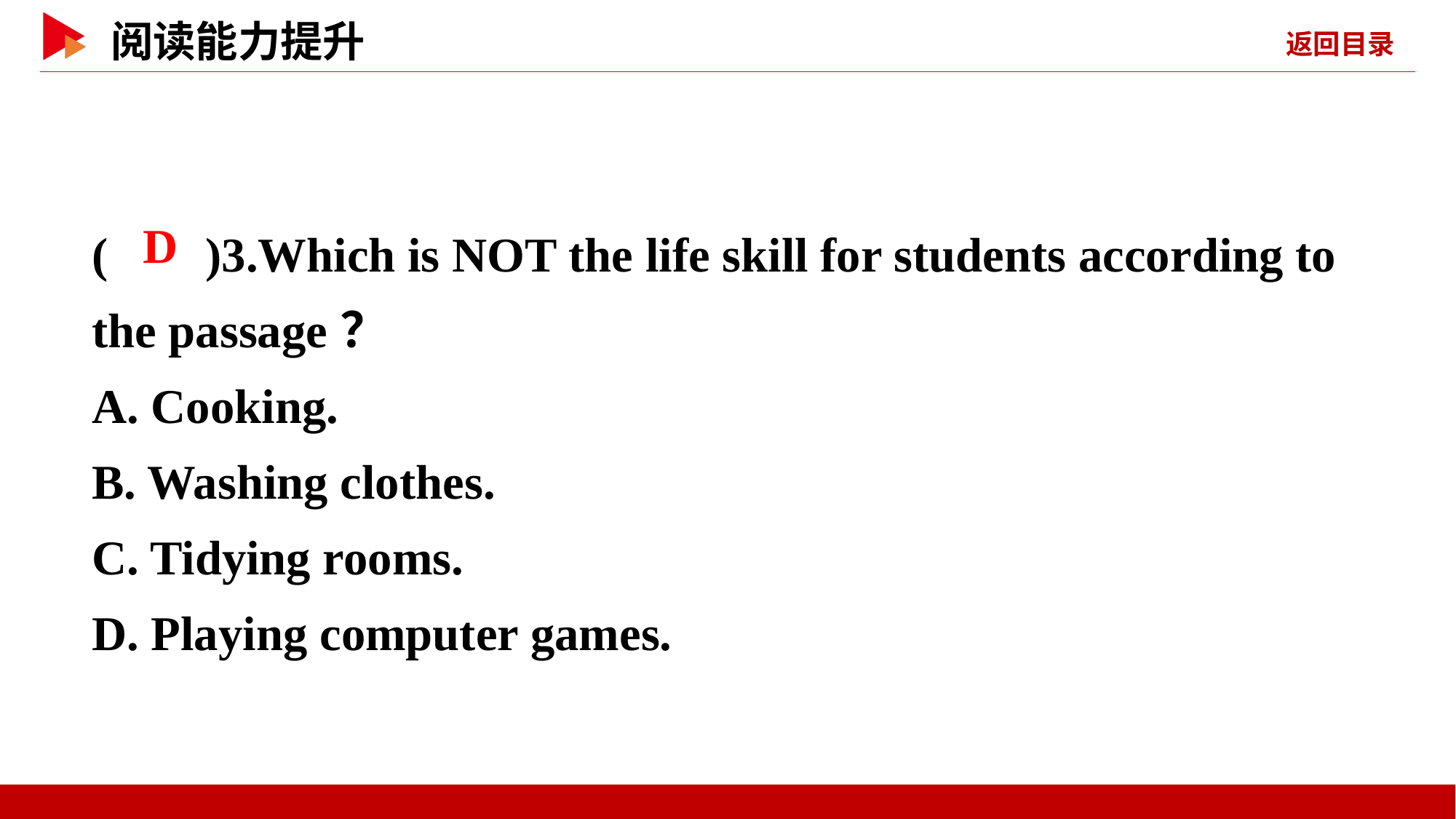

(        )3.Which is NOT the life skill for students according to the passage？
A. Cooking.
B. Washing clothes.
C. Tidying rooms.
D. Playing computer games.
   D